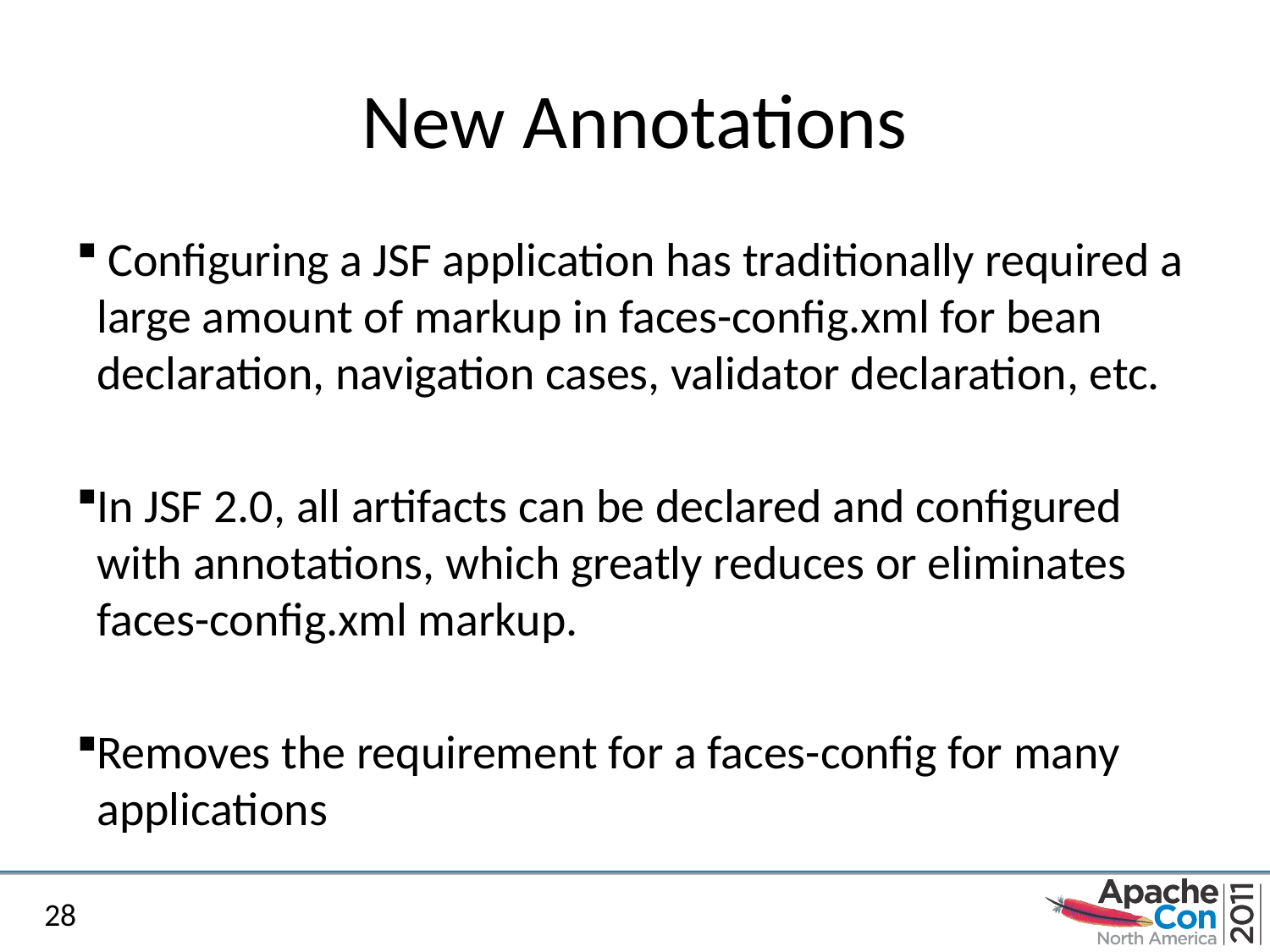

# New Annotations
 Configuring a JSF application has traditionally required a large amount of markup in faces-config.xml for bean declaration, navigation cases, validator declaration, etc.

In JSF 2.0, all artifacts can be declared and configured with annotations, which greatly reduces or eliminates faces-config.xml markup.

Removes the requirement for a faces-config for many applications